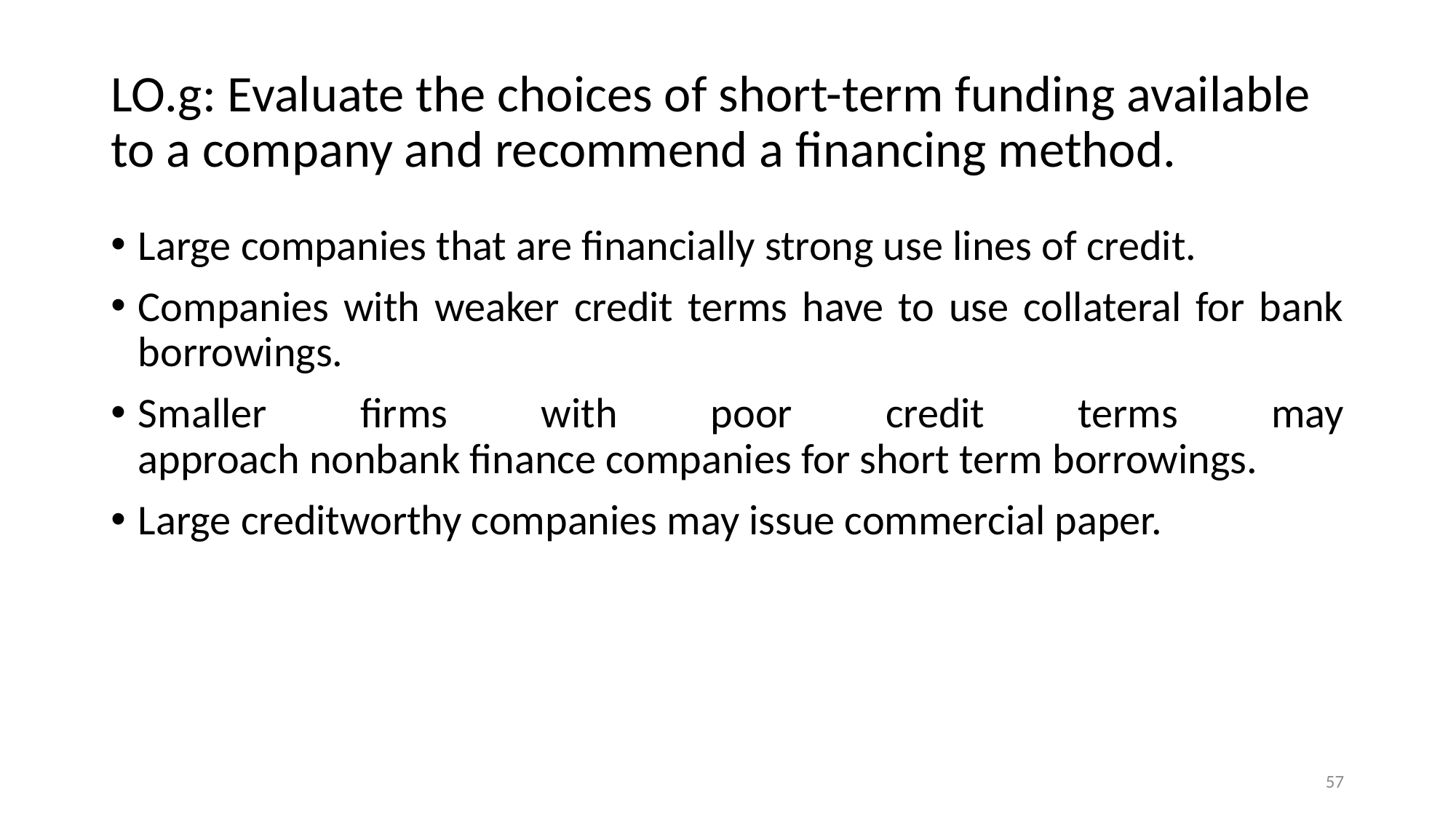

# LO.g: Evaluate the choices of short-term funding available to a company and recommend a financing method.
Large companies that are financially strong use lines of credit.
Companies with weaker credit terms have to use collateral for bank borrowings.
Smaller firms with poor credit terms may
approach nonbank finance companies for short term borrowings.
Large creditworthy companies may issue commercial paper.
57